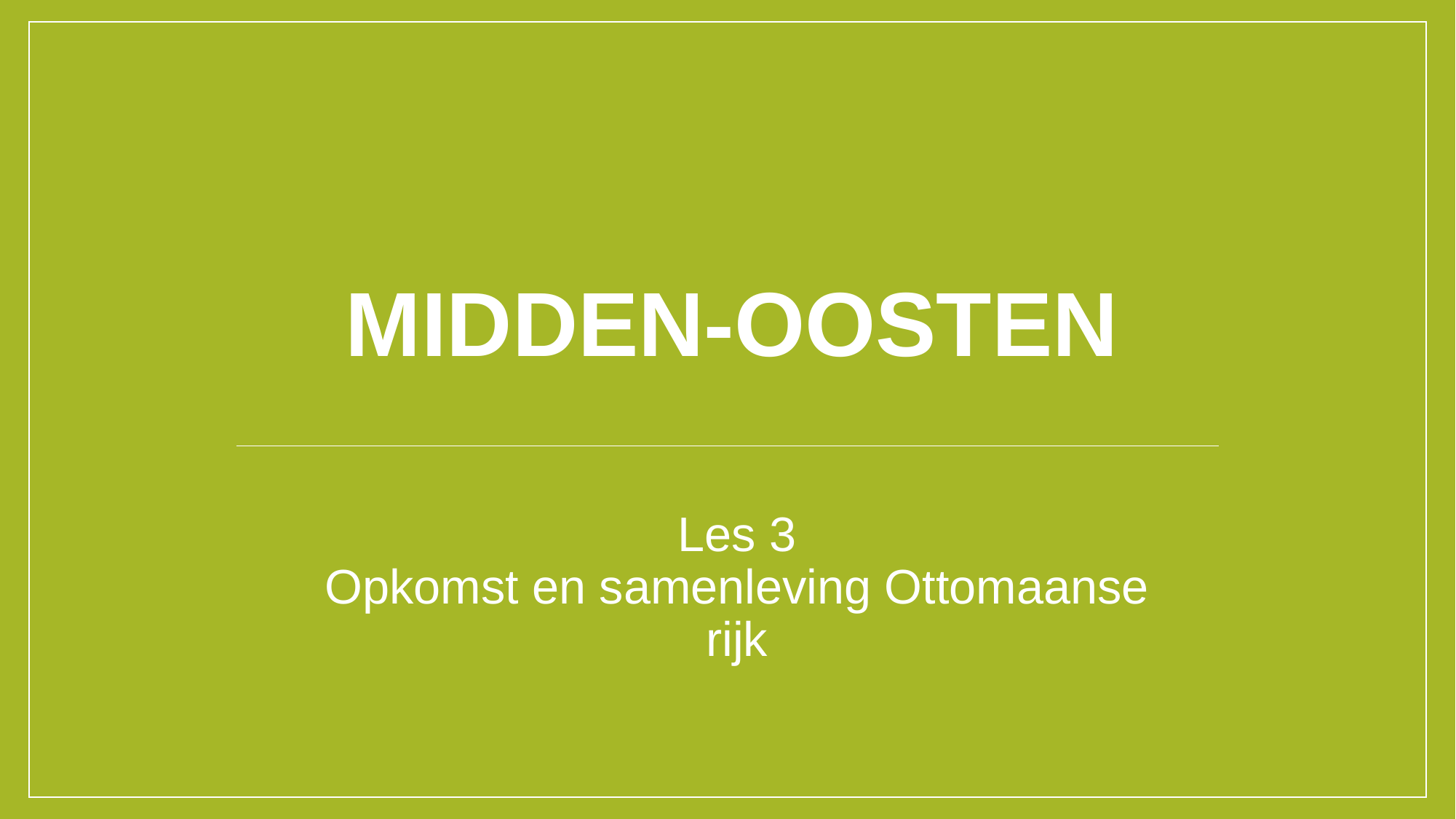

# MIDDEN-OOSTEN
Les 3
Opkomst en samenleving Ottomaanse rijk